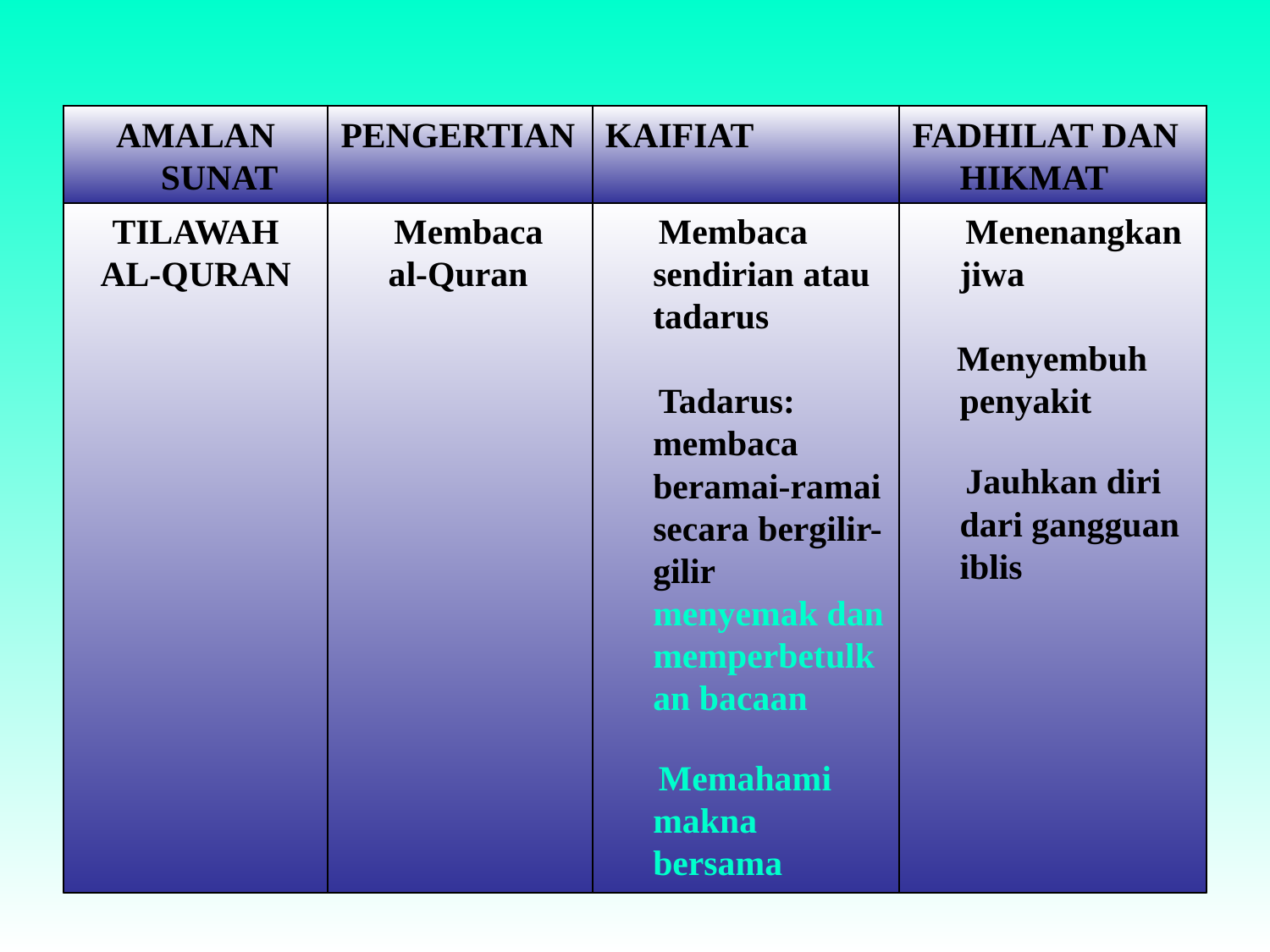

AMALAN SUNAT
PENGERTIAN
KAIFIAT
FADHILAT DAN HIKMAT
TILAWAH
AL-QURAN
      Membaca al-Quran
      Membaca sendirian atau  tadarus

      Tadarus: membaca beramai-ramai secara bergilir-gilir menyemak dan memperbetulkan bacaan

      Memahami makna bersama
      Menenangkan jiwa

     Menyembuh penyakit

      Jauhkan diri dari gangguan iblis